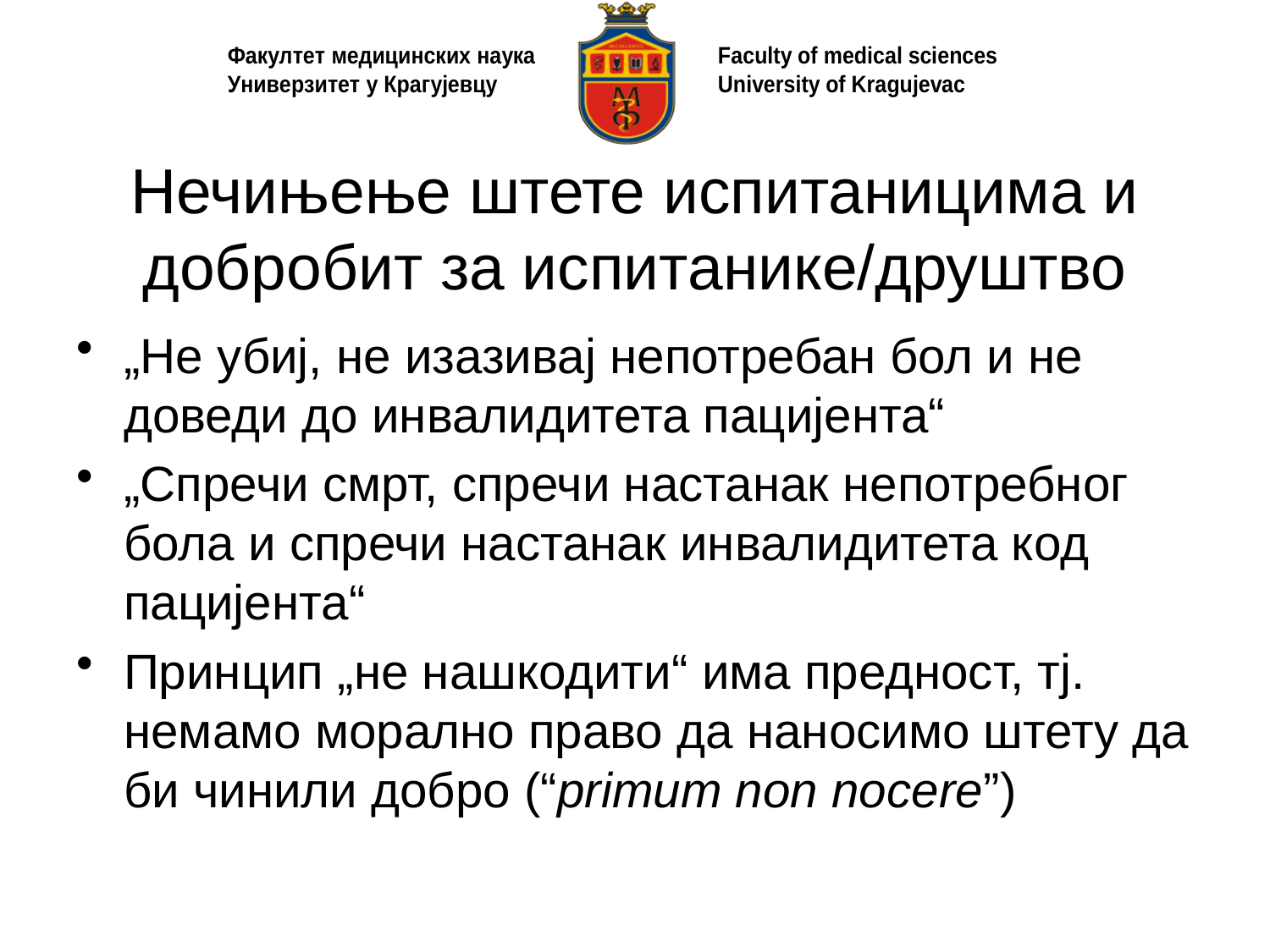

# Нечињење штете испитаницима и добробит за испитанике/друштво
„Не убиј, не изазивај непотребан бол и не доведи до инвалидитета пацијента“
„Спречи смрт, спречи настанак непотребног бола и спречи настанак инвалидитета код пацијента“
Принцип „не нашкодити“ има предност, тј. немамо морално право да наносимо штету да би чинили добро (“primum non nocere”)